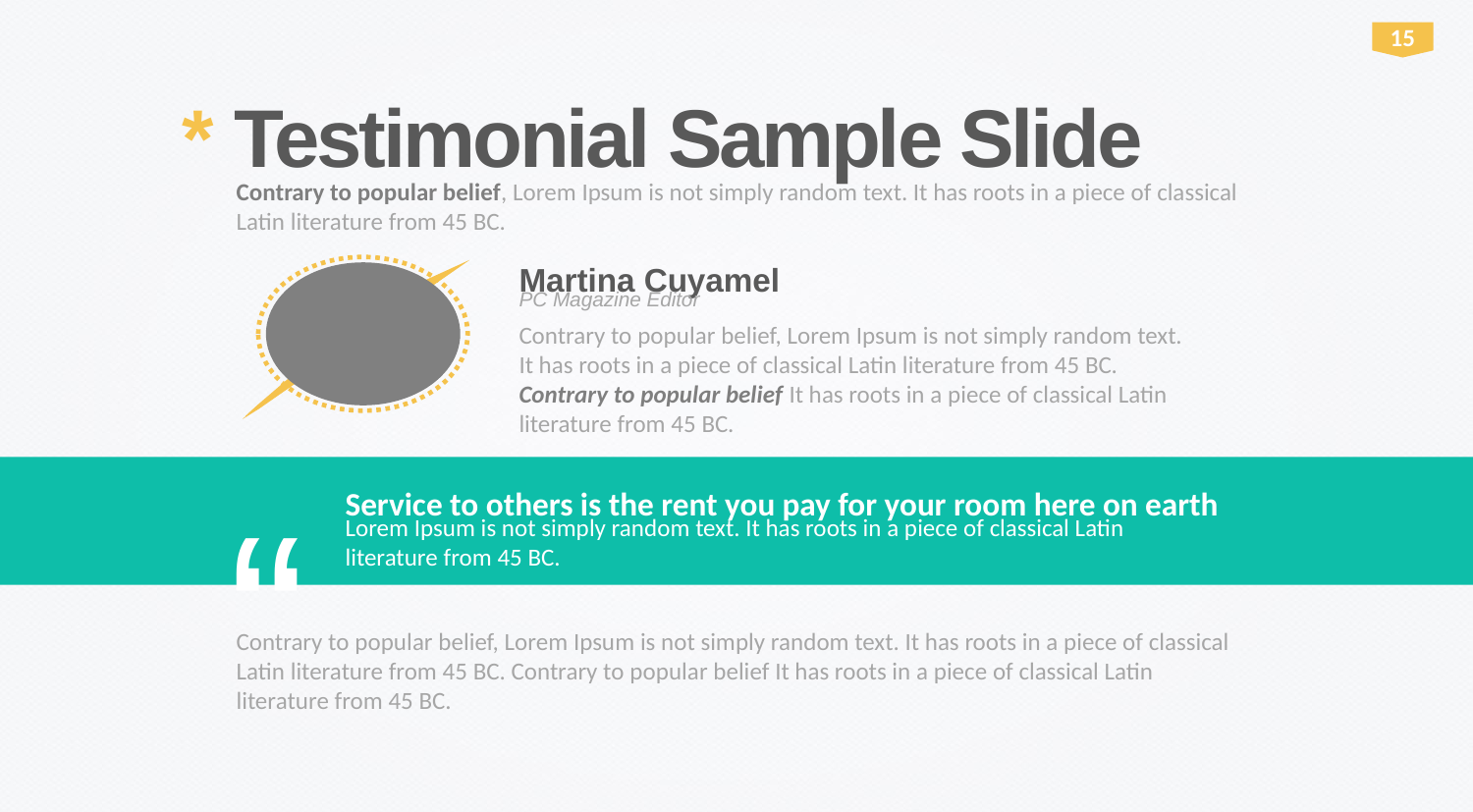

15
* Testimonial Sample Slide
Contrary to popular belief, Lorem Ipsum is not simply random text. It has roots in a piece of classical Latin literature from 45 BC.
Martina Cuyamel
PC Magazine Editor

Contrary to popular belief, Lorem Ipsum is not simply random text. It has roots in a piece of classical Latin literature from 45 BC. Contrary to popular belief It has roots in a piece of classical Latin literature from 45 BC.

“
Service to others is the rent you pay for your room here on earth
Lorem Ipsum is not simply random text. It has roots in a piece of classical Latin literature from 45 BC.
Contrary to popular belief, Lorem Ipsum is not simply random text. It has roots in a piece of classical Latin literature from 45 BC. Contrary to popular belief It has roots in a piece of classical Latin literature from 45 BC.